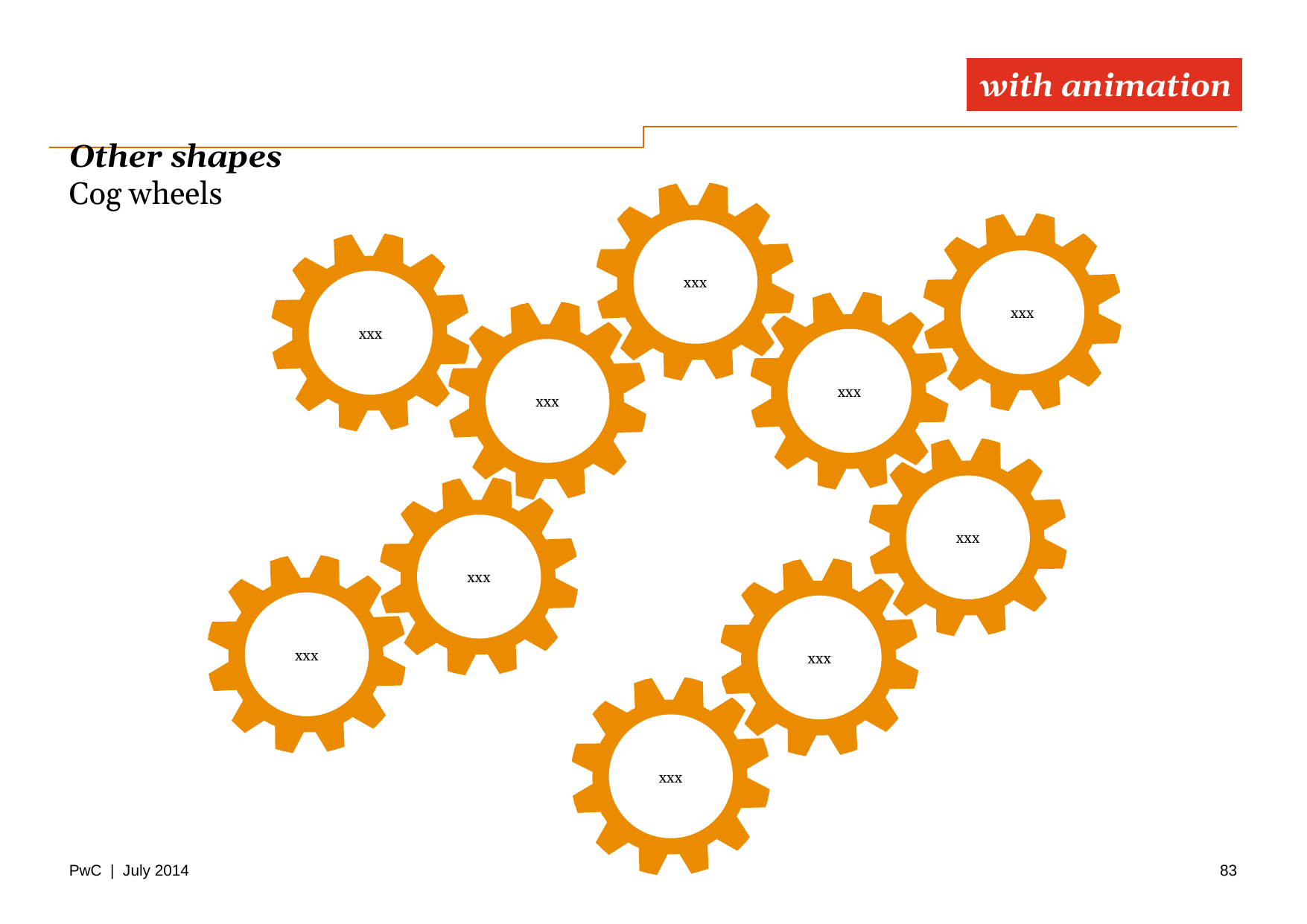

with animation
# Other shapes Cog wheels

xxx

xxx

xxx

xxx

xxx

xxx

xxx

xxx

xxx

xxx
83